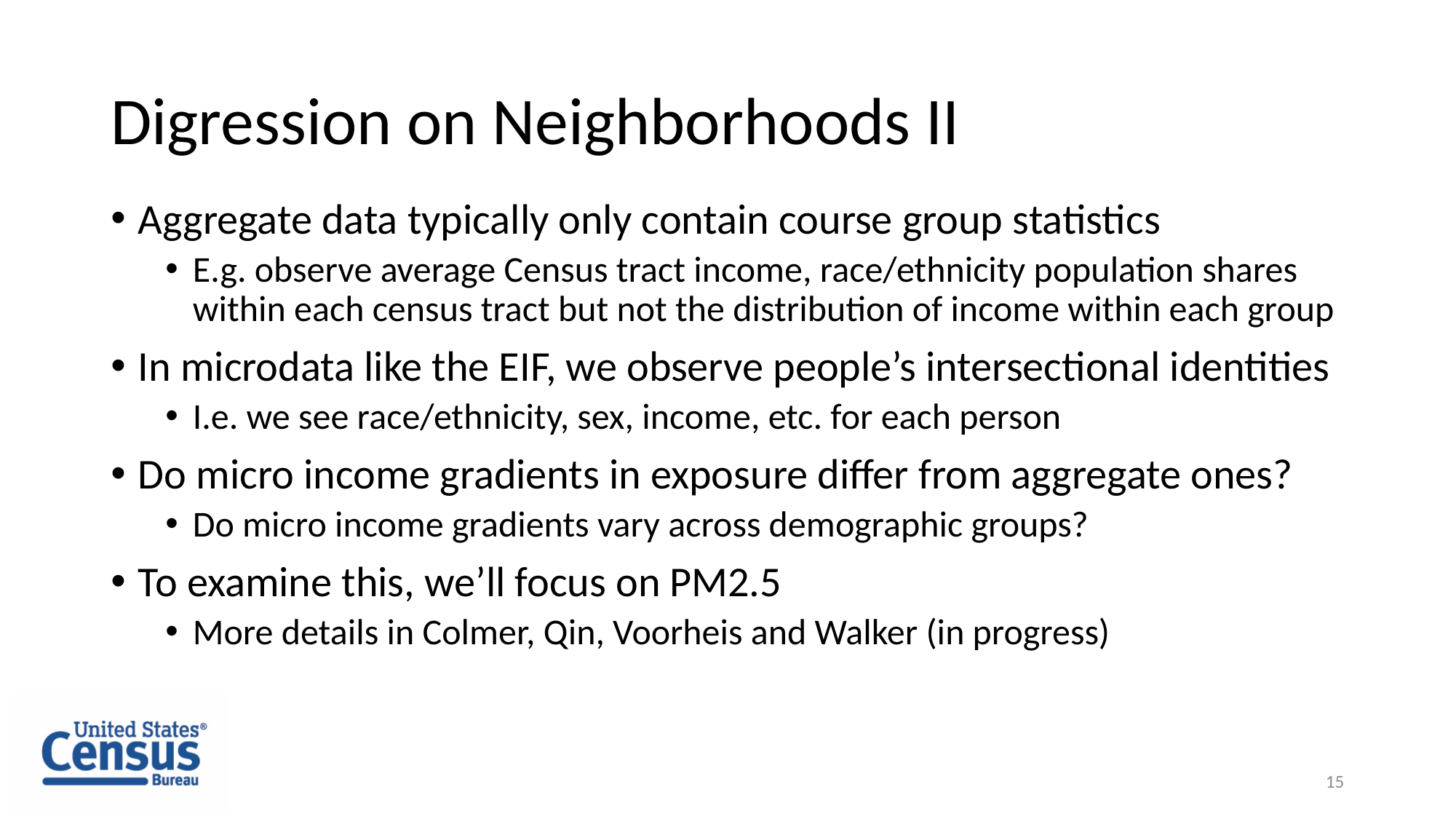

# Digression on Neighborhoods II
Aggregate data typically only contain course group statistics
E.g. observe average Census tract income, race/ethnicity population shares within each census tract but not the distribution of income within each group
In microdata like the EIF, we observe people’s intersectional identities
I.e. we see race/ethnicity, sex, income, etc. for each person
Do micro income gradients in exposure differ from aggregate ones?
Do micro income gradients vary across demographic groups?
To examine this, we’ll focus on PM2.5
More details in Colmer, Qin, Voorheis and Walker (in progress)
15